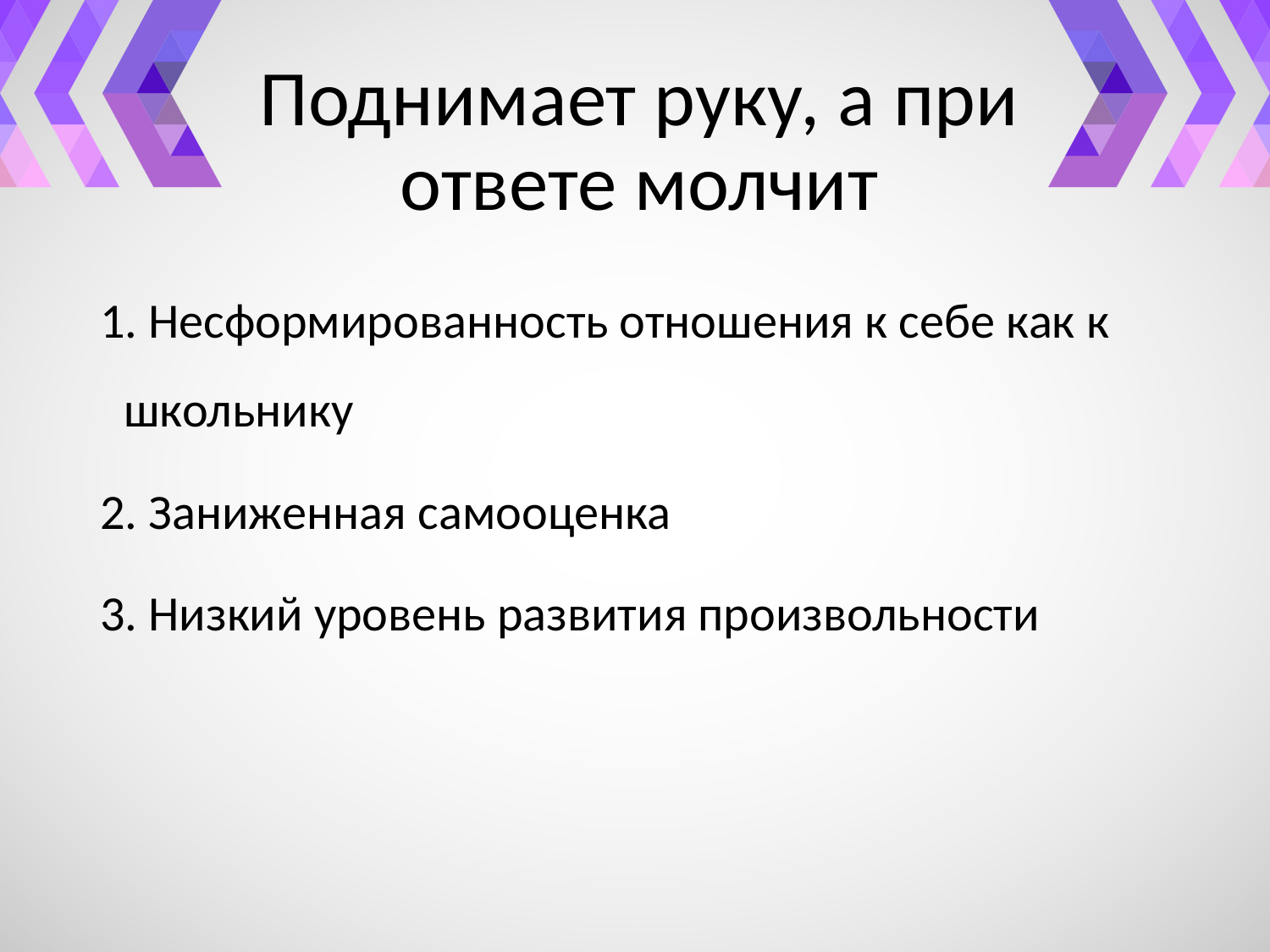

# Поднимает руку, а при ответе молчит
1. Несформированность отношения к себе как к школьнику
2. Заниженная самооценка
3. Низкий уровень развития произвольности